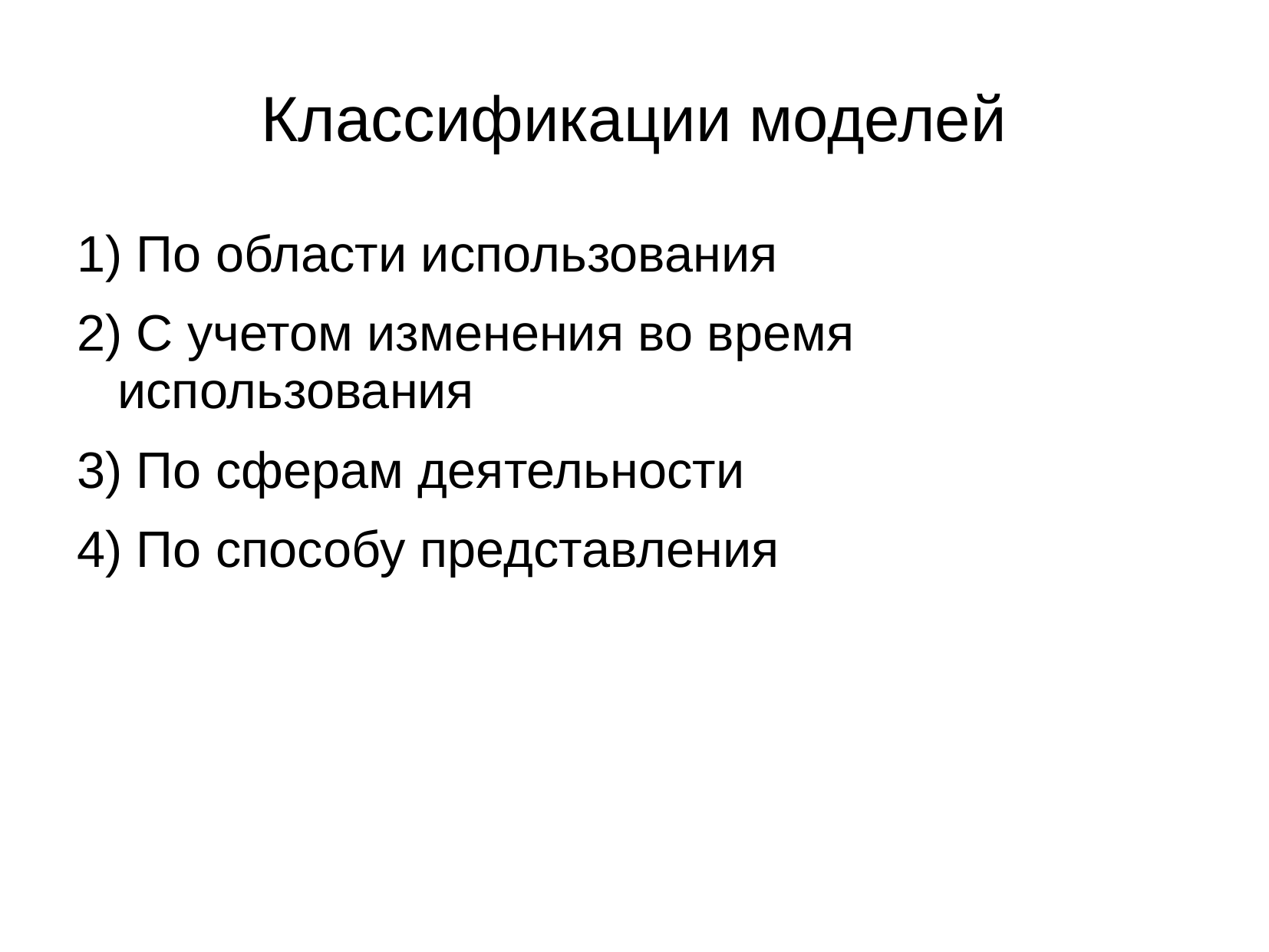

# Классификации моделей
1) По области использования
2) С учетом изменения во время использования
3) По сферам деятельности
4) По способу представления